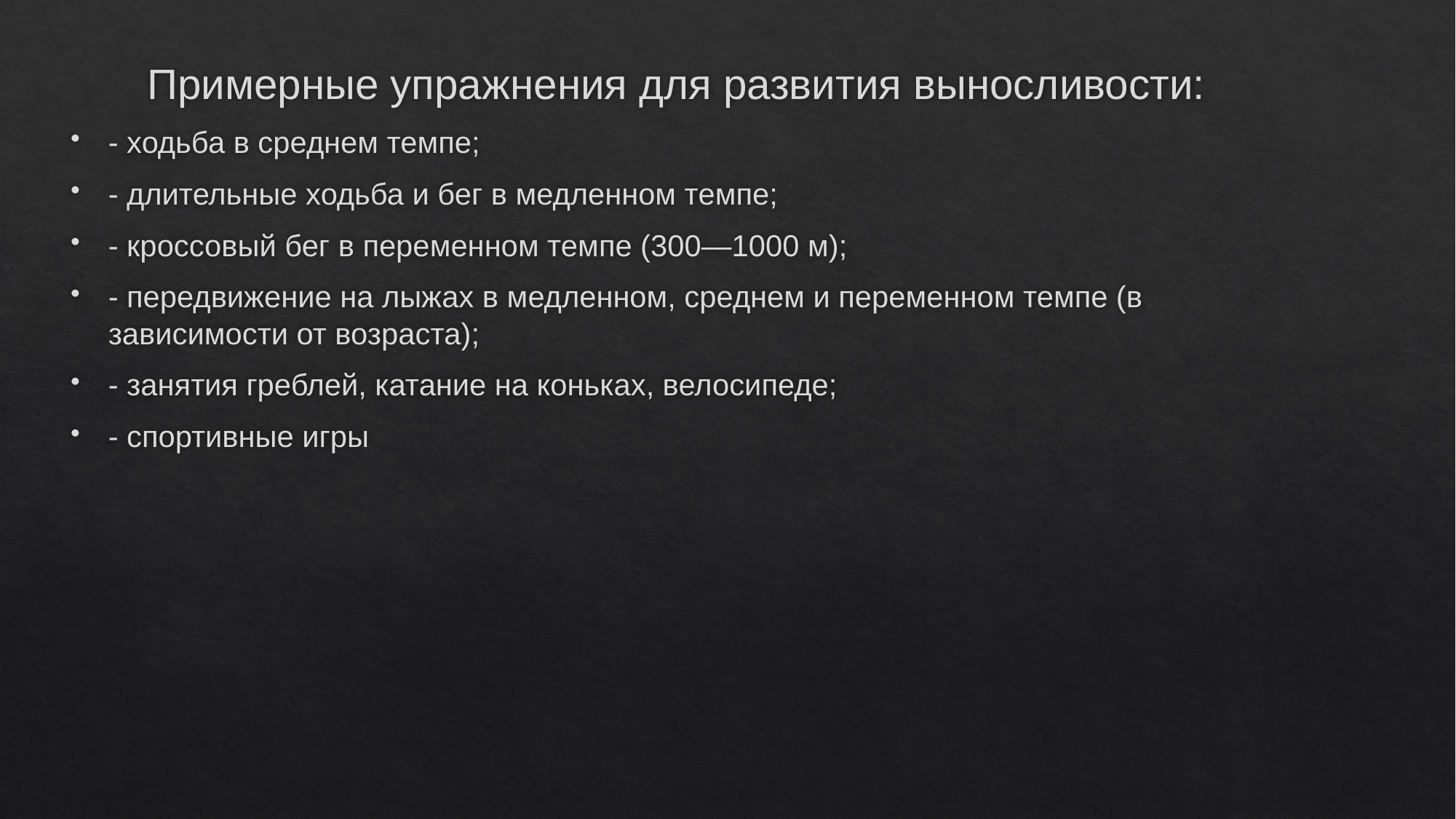

Примерные упражнения для развития выносливости:
- ходьба в среднем темпе;
- длительные ходьба и бег в медленном темпе;
- кроссовый бег в переменном темпе (300—1000 м);
- передвижение на лыжах в медленном, среднем и переменном темпе (в зависимости от возраста);
- занятия греблей, катание на коньках, велосипеде;
- спортивные игры